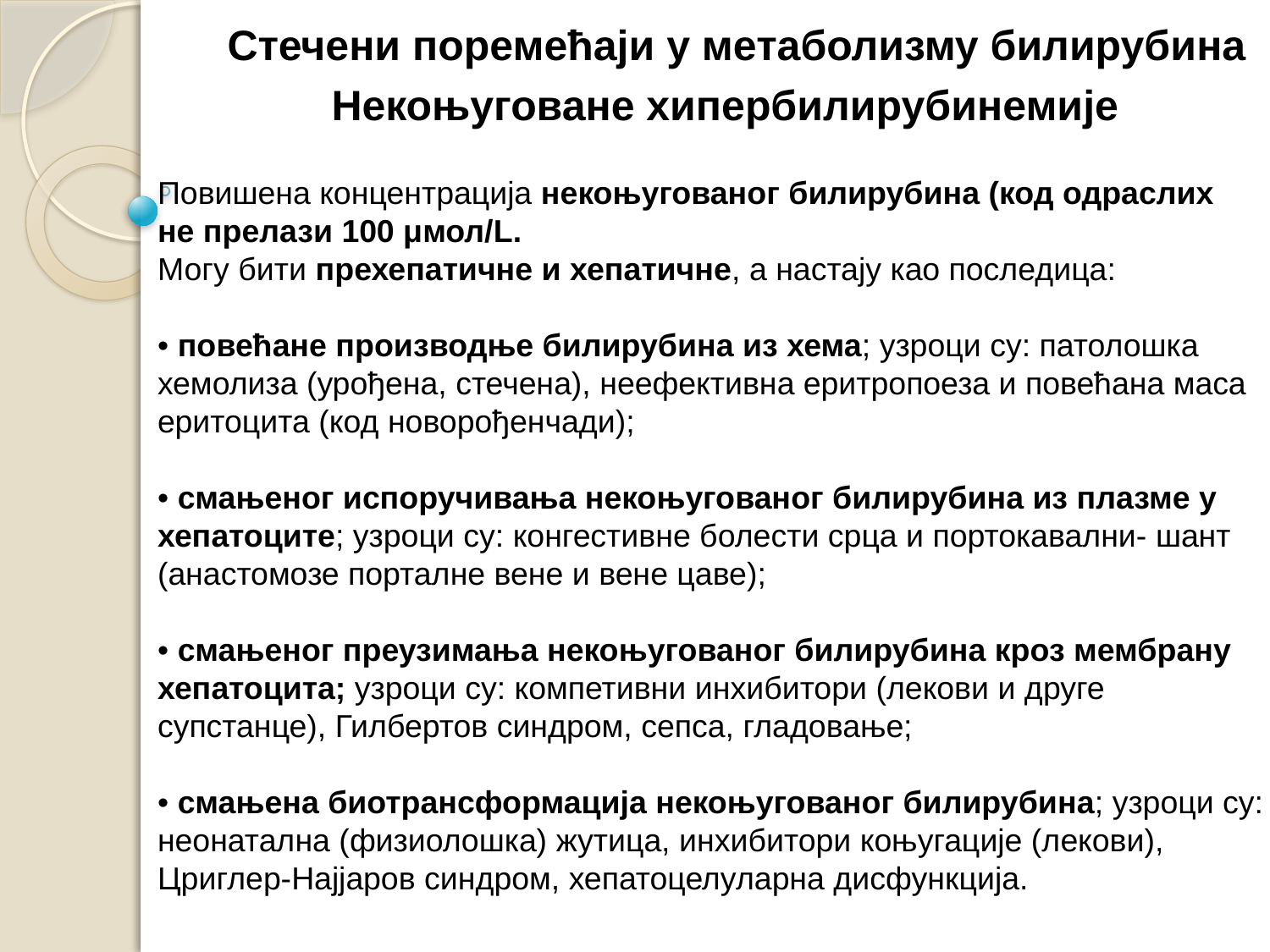

Стечени поремећаји у метаболизму билирубина
Некоњуговане хипербилирубинемије
Повишена концентрација некоњугованог билирубина (код одраслих
не прелази 100 μмол/L.
Могу бити прехепатичне и хепатичне, а настају као последица:
• повећане производње билирубина из хема; узроци су: патолошка хемолиза (урођена, стечена), неефективна еритропоеза и повећана маса еритоцита (код новорођенчади);
• смањеног испоручивања некоњугованог билирубина из плазме у хепатоците; узроци су: конгестивне болести срца и портокавални- шант (анастомозе порталне вене и вене цаве);
• смањеног преузимања некоњугованог билирубина кроз мембрану хепатоцита; узроци су: компетивни инхибитори (лекови и друге супстанце), Гилбертов синдром, сепса, гладовање;
• смањена биотрансформација некоњугованог билирубина; узроци су: неонатална (физиолошка) жутица, инхибитори коњугације (лекови), Цриглер-Најјаров синдром, хепатоцелуларна дисфункција.